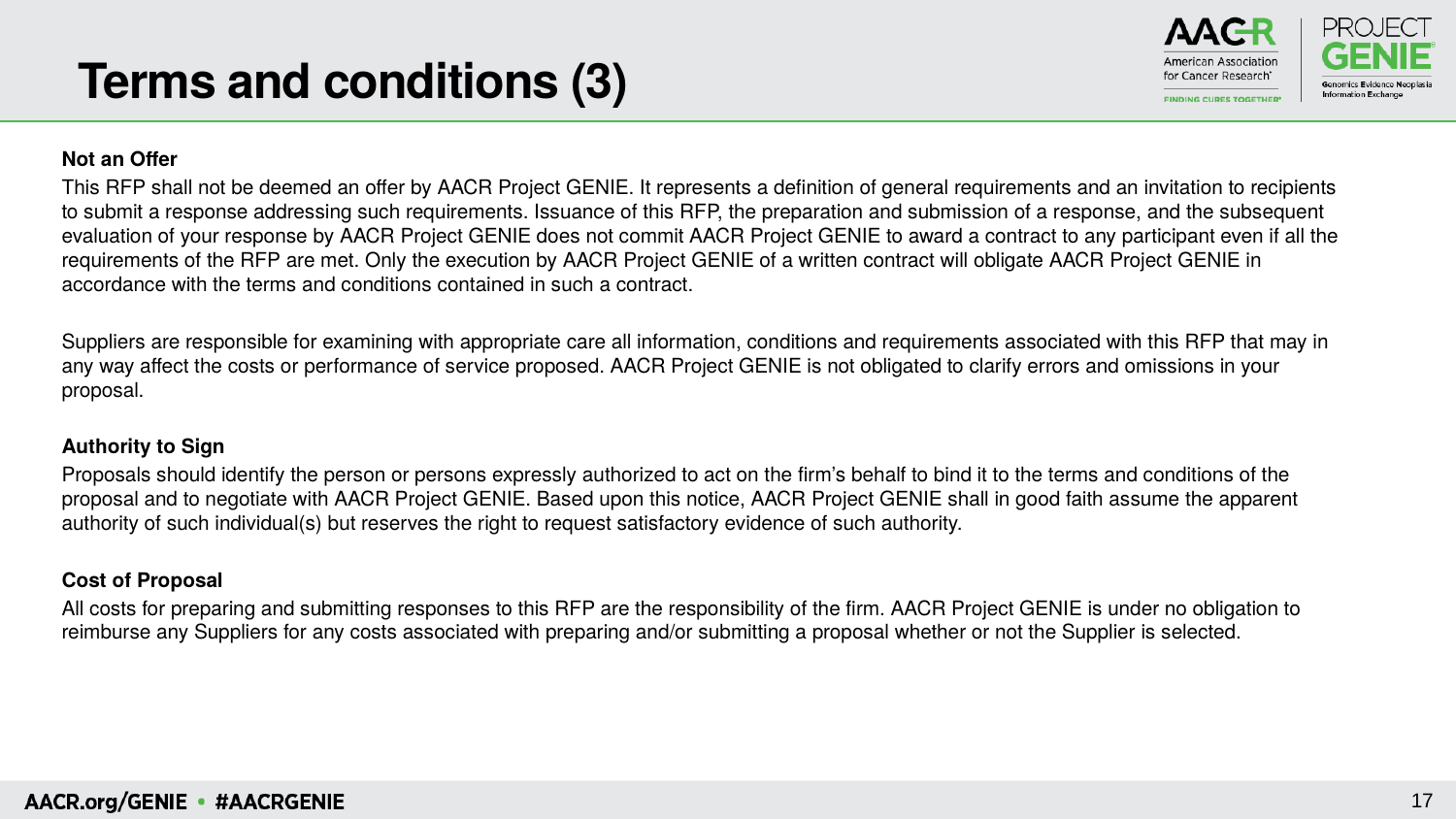

# Terms and conditions (3)
Not an Offer
This RFP shall not be deemed an offer by AACR Project GENIE. It represents a definition of general requirements and an invitation to recipients to submit a response addressing such requirements. Issuance of this RFP, the preparation and submission of a response, and the subsequent evaluation of your response by AACR Project GENIE does not commit AACR Project GENIE to award a contract to any participant even if all the requirements of the RFP are met. Only the execution by AACR Project GENIE of a written contract will obligate AACR Project GENIE in accordance with the terms and conditions contained in such a contract.

Suppliers are responsible for examining with appropriate care all information, conditions and requirements associated with this RFP that may in any way affect the costs or performance of service proposed. AACR Project GENIE is not obligated to clarify errors and omissions in your proposal.

Authority to Sign
Proposals should identify the person or persons expressly authorized to act on the firm’s behalf to bind it to the terms and conditions of the proposal and to negotiate with AACR Project GENIE. Based upon this notice, AACR Project GENIE shall in good faith assume the apparent authority of such individual(s) but reserves the right to request satisfactory evidence of such authority.

Cost of Proposal
All costs for preparing and submitting responses to this RFP are the responsibility of the firm. AACR Project GENIE is under no obligation to reimburse any Suppliers for any costs associated with preparing and/or submitting a proposal whether or not the Supplier is selected.